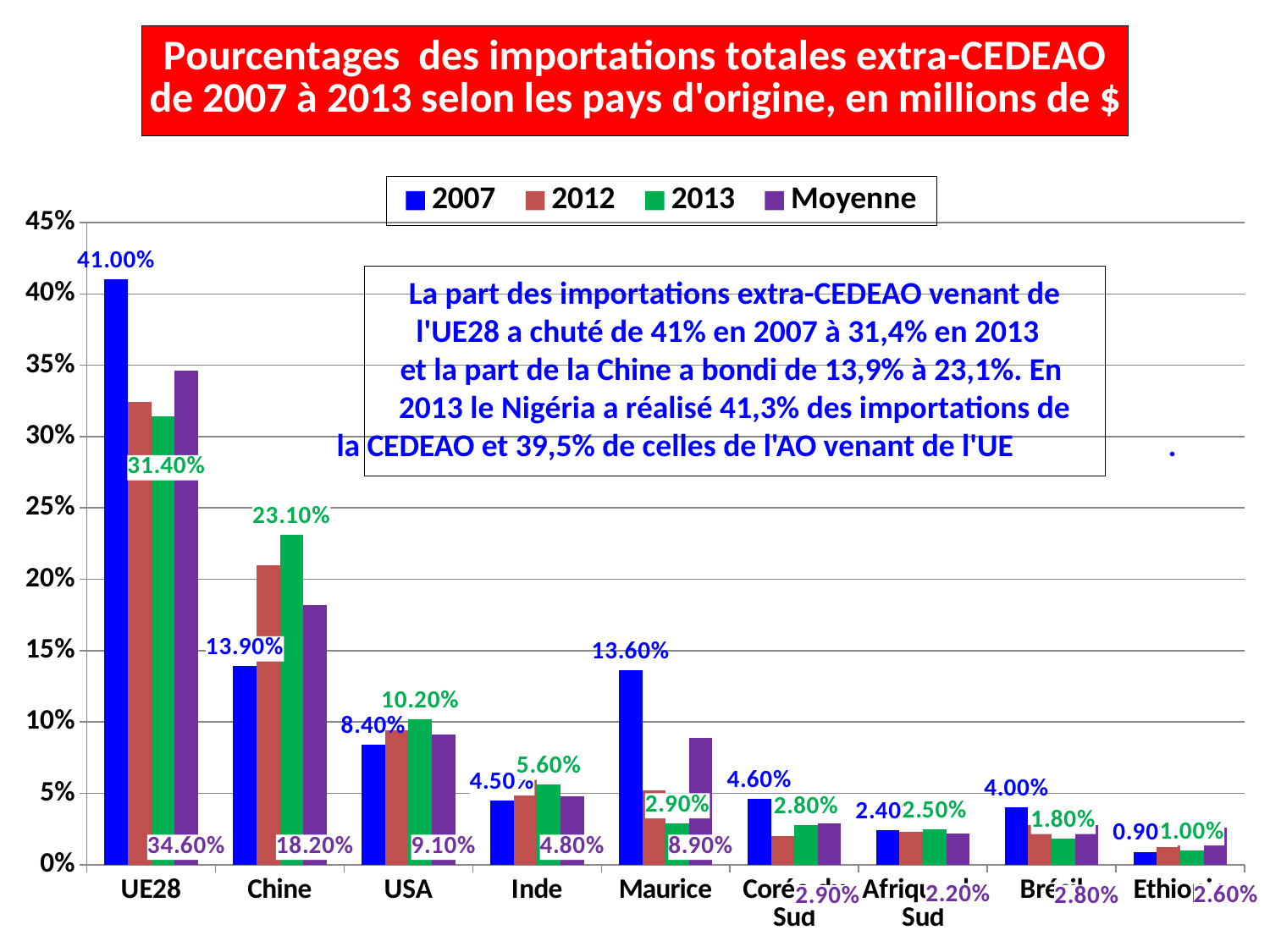

### Chart: Pourcentages  des importations totales extra-CEDEAO
de 2007 à 2013 selon les pays d'origine, en millions de $

| Category | 2007 | 2012 | 2013 | Moyenne |
|---|---|---|---|---|
| UE28 | 0.41 | 0.324 | 0.314 | 0.346 |
| Chine | 0.139 | 0.21 | 0.231 | 0.182 |
| USA | 0.084 | 0.094 | 0.102 | 0.091 |
| Inde | 0.045 | 0.061 | 0.056 | 0.048 |
| Maurice | 0.136 | 0.052 | 0.029 | 0.089 |
| Corée du Sud | 0.046 | 0.02 | 0.028 | 0.029 |
| Afrique du Sud | 0.024 | 0.023 | 0.025 | 0.022 |
| Brésil | 0.04 | 0.028 | 0.018 | 0.028 |
| Ethiopie | 0.009 | 0.023 | 0.01 | 0.026 |
La part des importations extra-CEDEAO venant de
l'UE28 a chuté de 41% en 2007 à 31,4% en 2013
et la part de la Chine a bondi de 13,9% à 23,1%. En
2013 le Nigéria a réalisé 41,3% des importations de
        la CEDEAO et 39,5% de celles de l'AO venant de l'UE		.